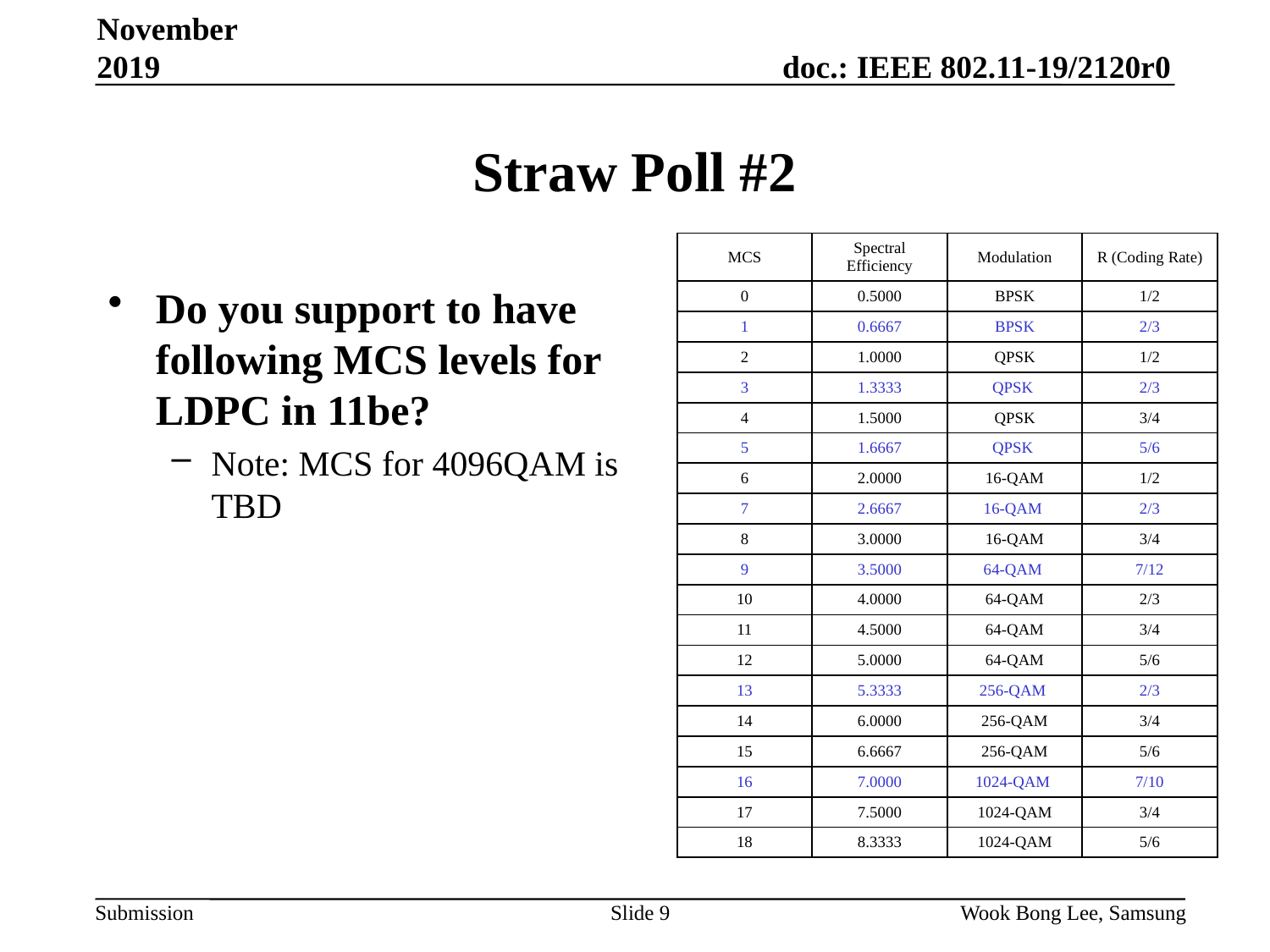

November 2019
# Straw Poll #2
| MCS | Spectral Efficiency | Modulation | R (Coding Rate) |
| --- | --- | --- | --- |
| 0 | 0.5000 | BPSK | 1/2 |
| 1 | 0.6667 | BPSK | 2/3 |
| 2 | 1.0000 | QPSK | 1/2 |
| 3 | 1.3333 | QPSK | 2/3 |
| 4 | 1.5000 | QPSK | 3/4 |
| 5 | 1.6667 | QPSK | 5/6 |
| 6 | 2.0000 | 16-QAM | 1/2 |
| 7 | 2.6667 | 16-QAM | 2/3 |
| 8 | 3.0000 | 16-QAM | 3/4 |
| 9 | 3.5000 | 64-QAM | 7/12 |
| 10 | 4.0000 | 64-QAM | 2/3 |
| 11 | 4.5000 | 64-QAM | 3/4 |
| 12 | 5.0000 | 64-QAM | 5/6 |
| 13 | 5.3333 | 256-QAM | 2/3 |
| 14 | 6.0000 | 256-QAM | 3/4 |
| 15 | 6.6667 | 256-QAM | 5/6 |
| 16 | 7.0000 | 1024-QAM | 7/10 |
| 17 | 7.5000 | 1024-QAM | 3/4 |
| 18 | 8.3333 | 1024-QAM | 5/6 |
Do you support to have following MCS levels for LDPC in 11be?
Note: MCS for 4096QAM is TBD

Slide 9
Wook Bong Lee, Samsung